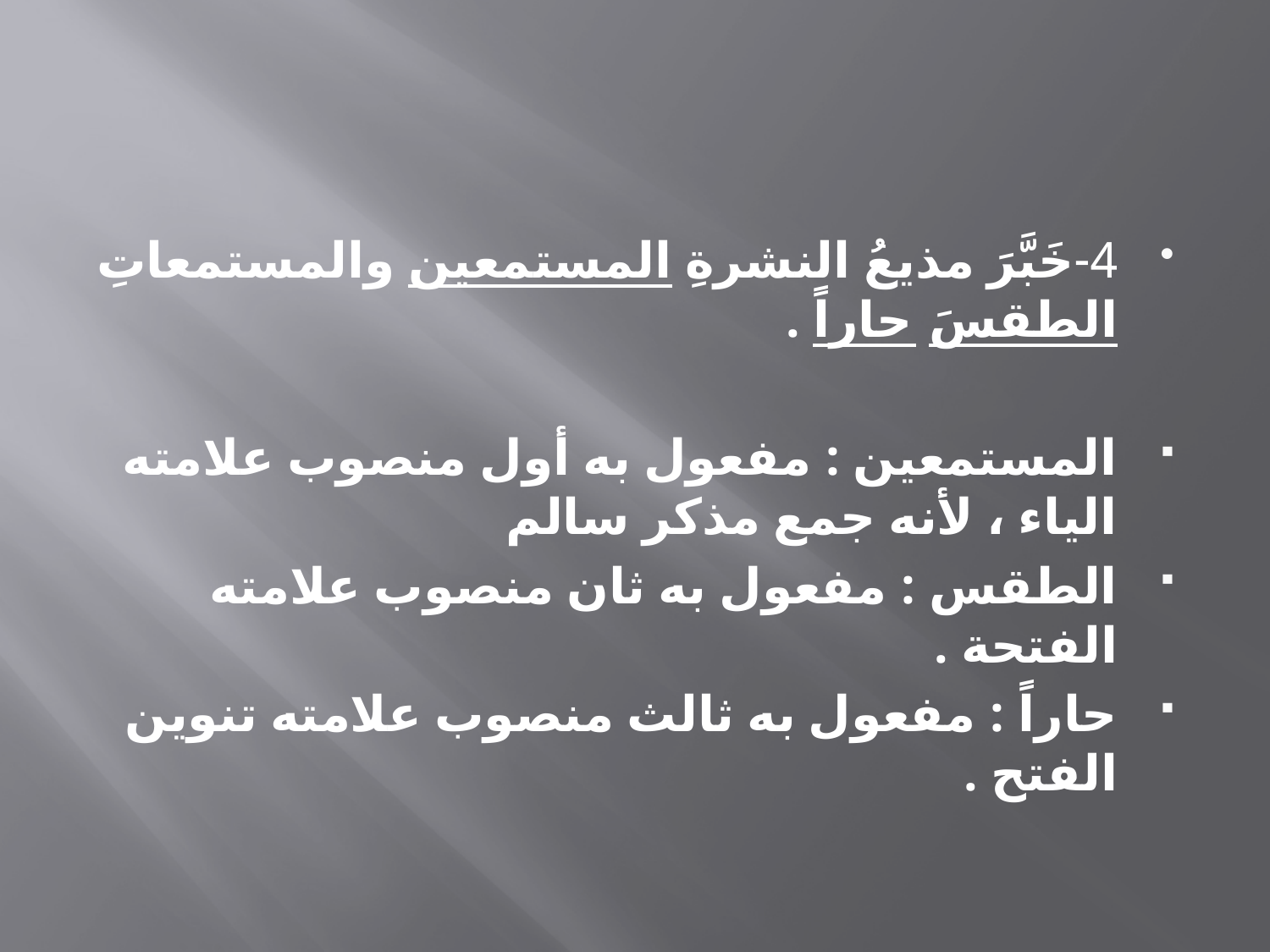

#
4-خَبَّرَ مذيعُ النشرةِ المستمعين والمستمعاتِ الطقسَ حاراً .

المستمعين : مفعول به أول منصوب علامته الياء ، لأنه جمع مذكر سالم
الطقس : مفعول به ثان منصوب علامته الفتحة .
حاراً : مفعول به ثالث منصوب علامته تنوين الفتح .